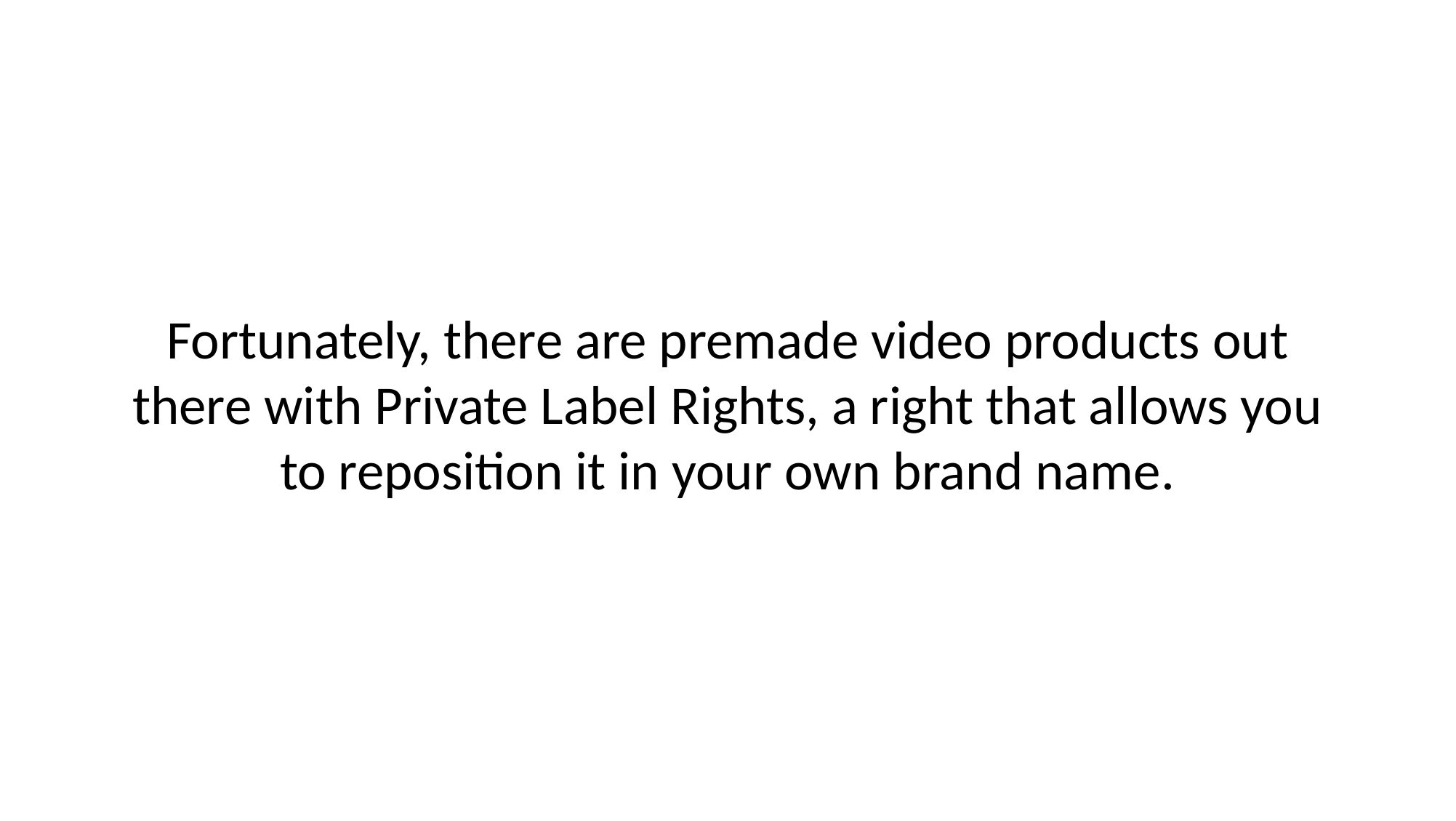

# Fortunately, there are premade video products out there with Private Label Rights, a right that allows you to reposition it in your own brand name.